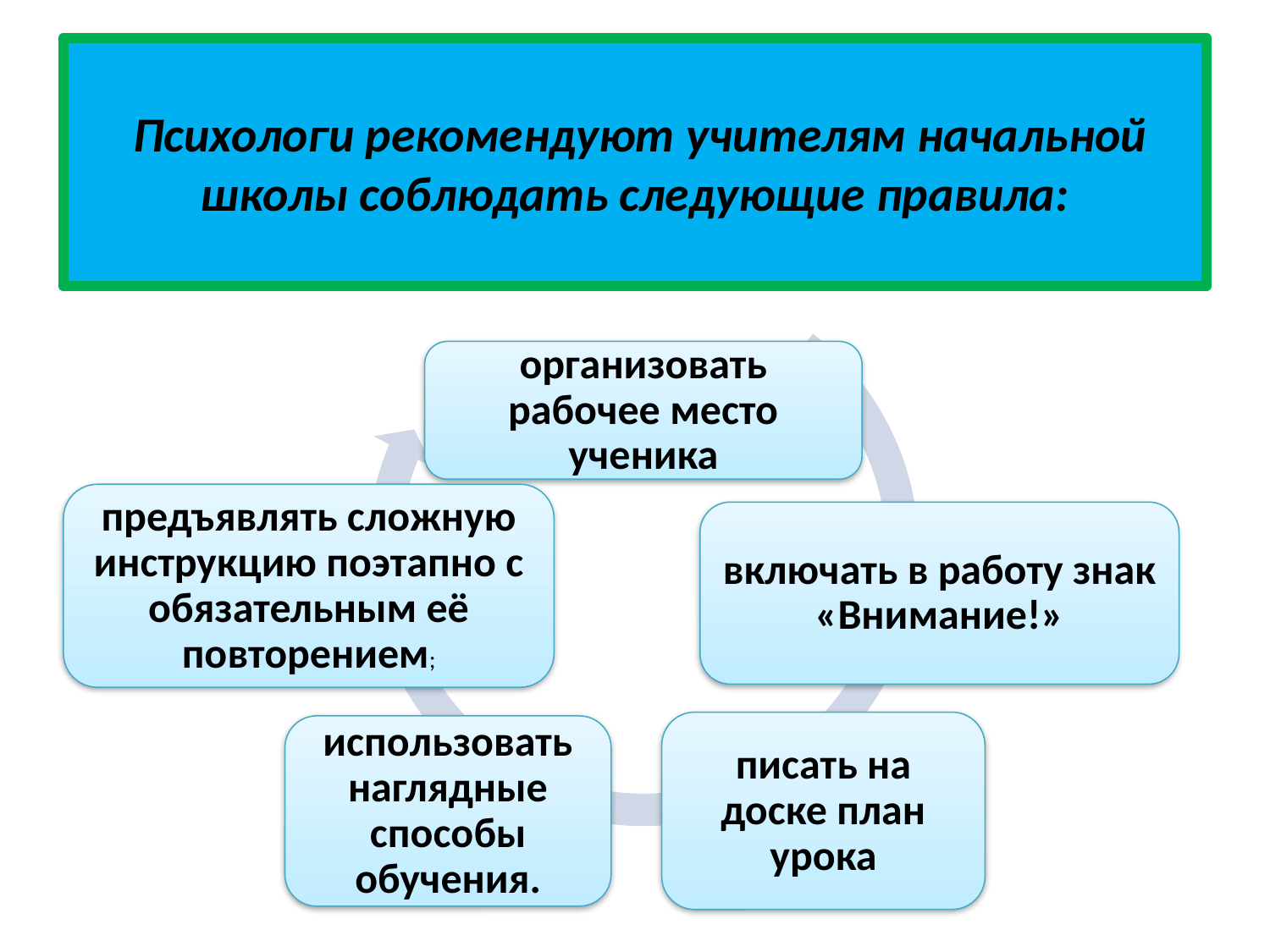

# Психологи рекомендуют учителям начальной школы соблюдать следующие правила:
организовать рабочее место ученика
включать в работу знак «Внимание!»
писать на доске план урока
использовать наглядные способы обучения.
предъявлять сложную инструкцию поэтапно с обязательным её повторением;